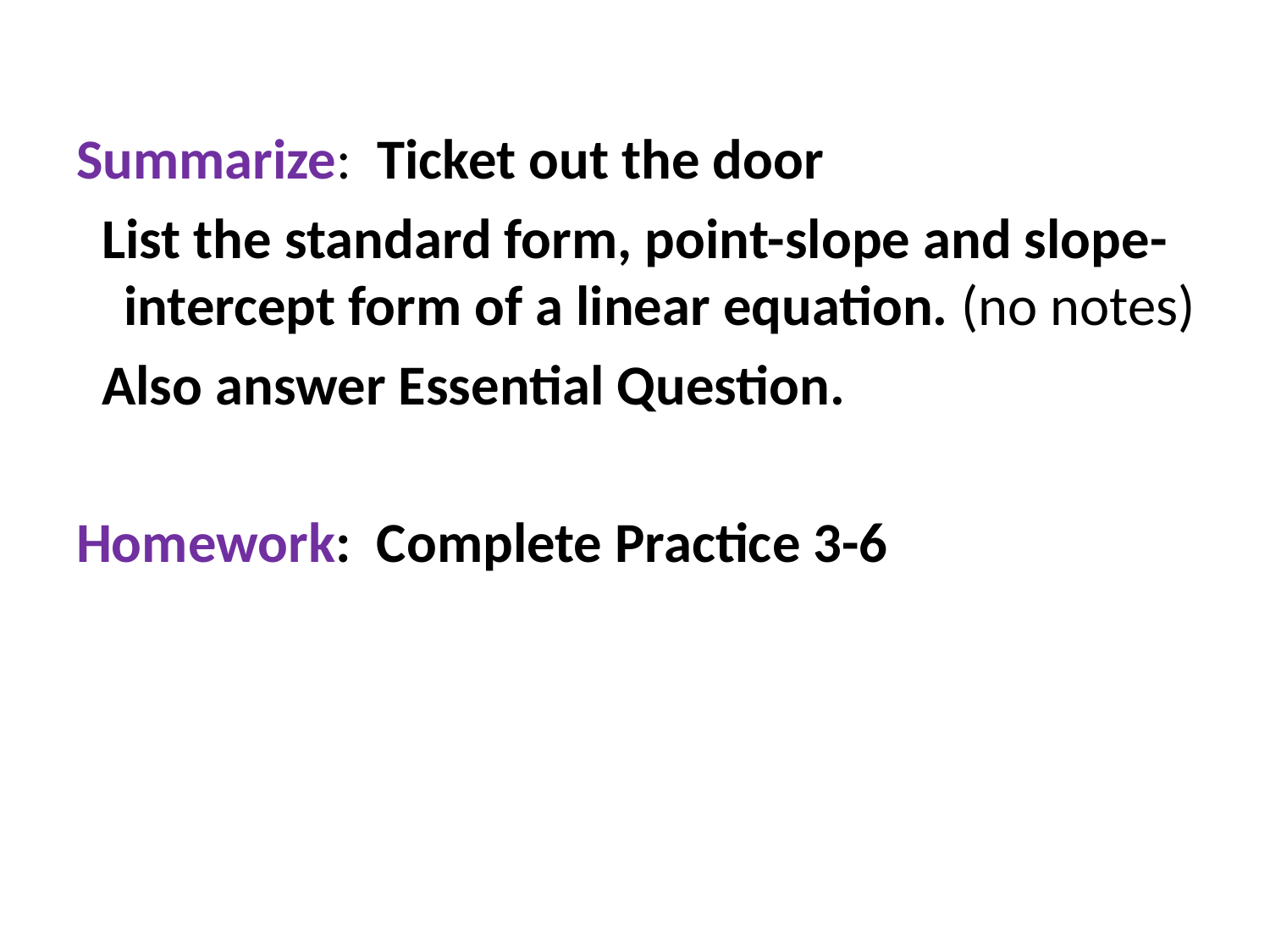

#
Summarize:  Ticket out the door
  List the standard form, point-slope and slope-intercept form of a linear equation. (no notes)
  Also answer Essential Question.

Homework:  Complete Practice 3-6